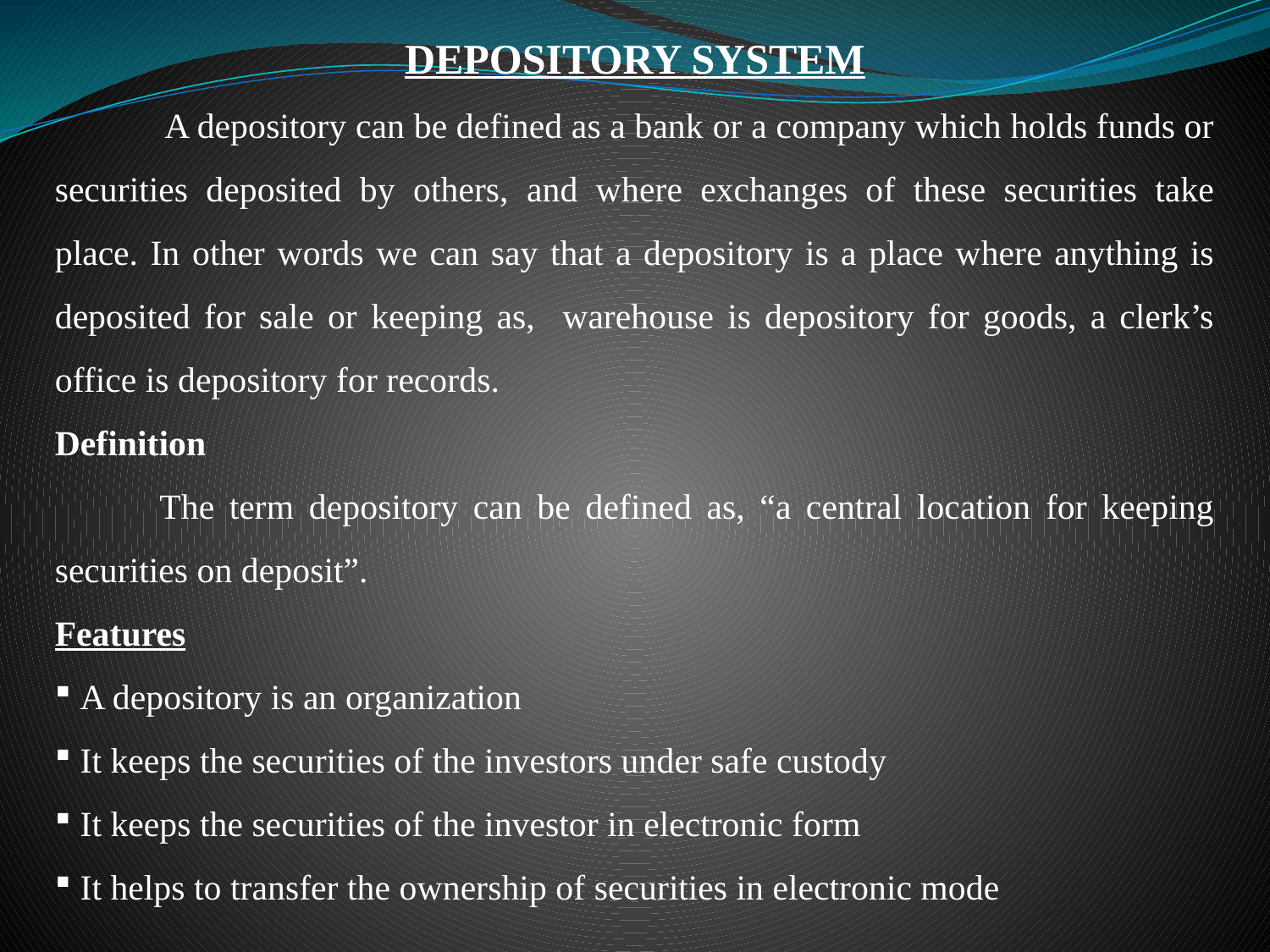

DEPOSITORY SYSTEM
            A depository can be defined as a bank or a company which holds funds or securities deposited by others, and where exchanges of these securities take place. In other words we can say that a depository is a place where anything is deposited for sale or keeping as,  warehouse is depository for goods, a clerk’s office is depository for records.
Definition
       The term depository can be defined as, “a central location for keeping securities on deposit”.
Features
 A depository is an organization
 It keeps the securities of the investors under safe custody
 It keeps the securities of the investor in electronic form
 It helps to transfer the ownership of securities in electronic mode